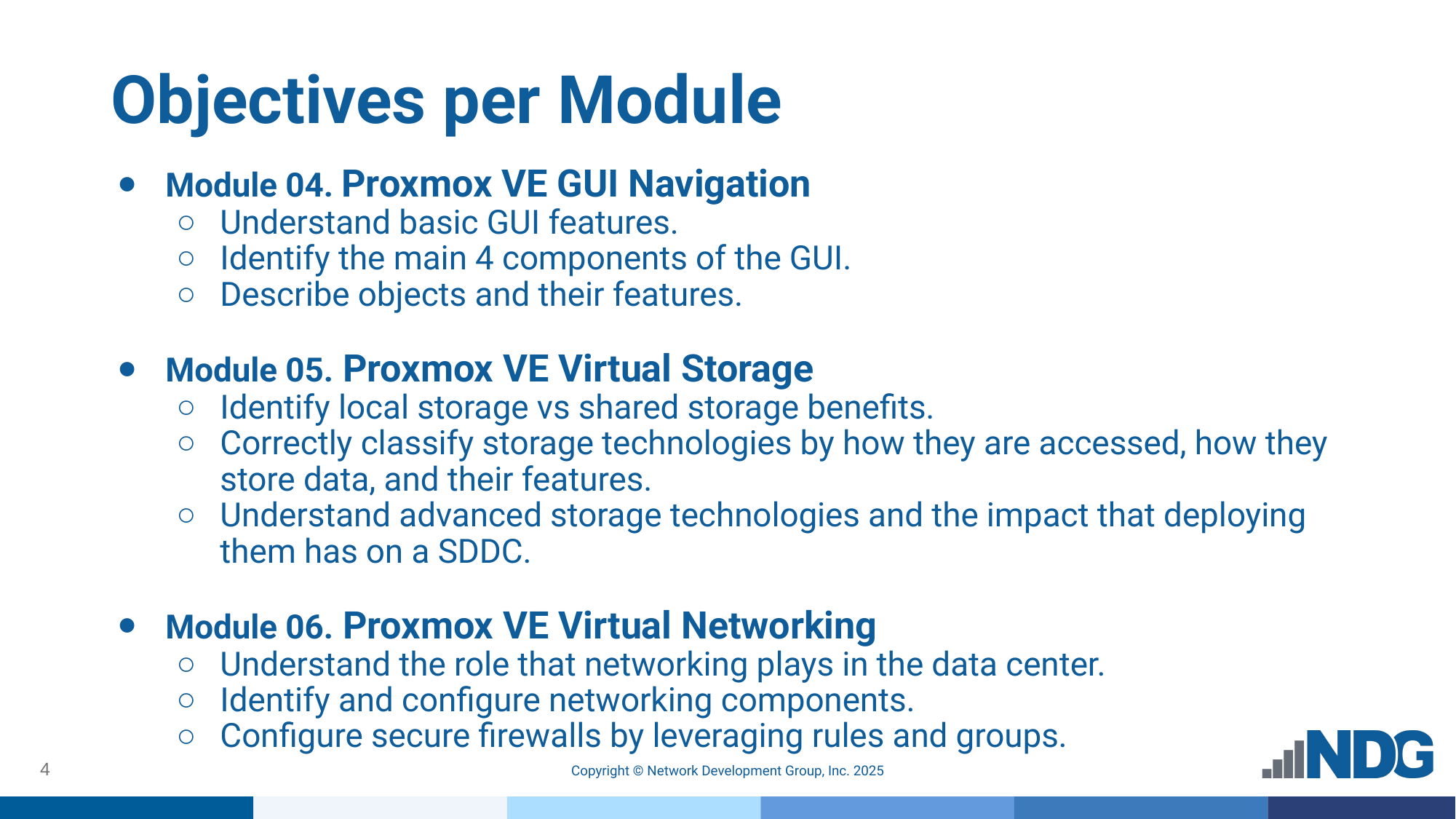

# Objectives per Module
Module 04. Proxmox VE GUI Navigation
Understand basic GUI features.
Identify the main 4 components of the GUI.
Describe objects and their features.

Module 05. Proxmox VE Virtual Storage
Identify local storage vs shared storage benefits.
Correctly classify storage technologies by how they are accessed, how they store data, and their features.
Understand advanced storage technologies and the impact that deploying them has on a SDDC.

Module 06. Proxmox VE Virtual Networking
Understand the role that networking plays in the data center.
Identify and configure networking components.
Configure secure firewalls by leveraging rules and groups.